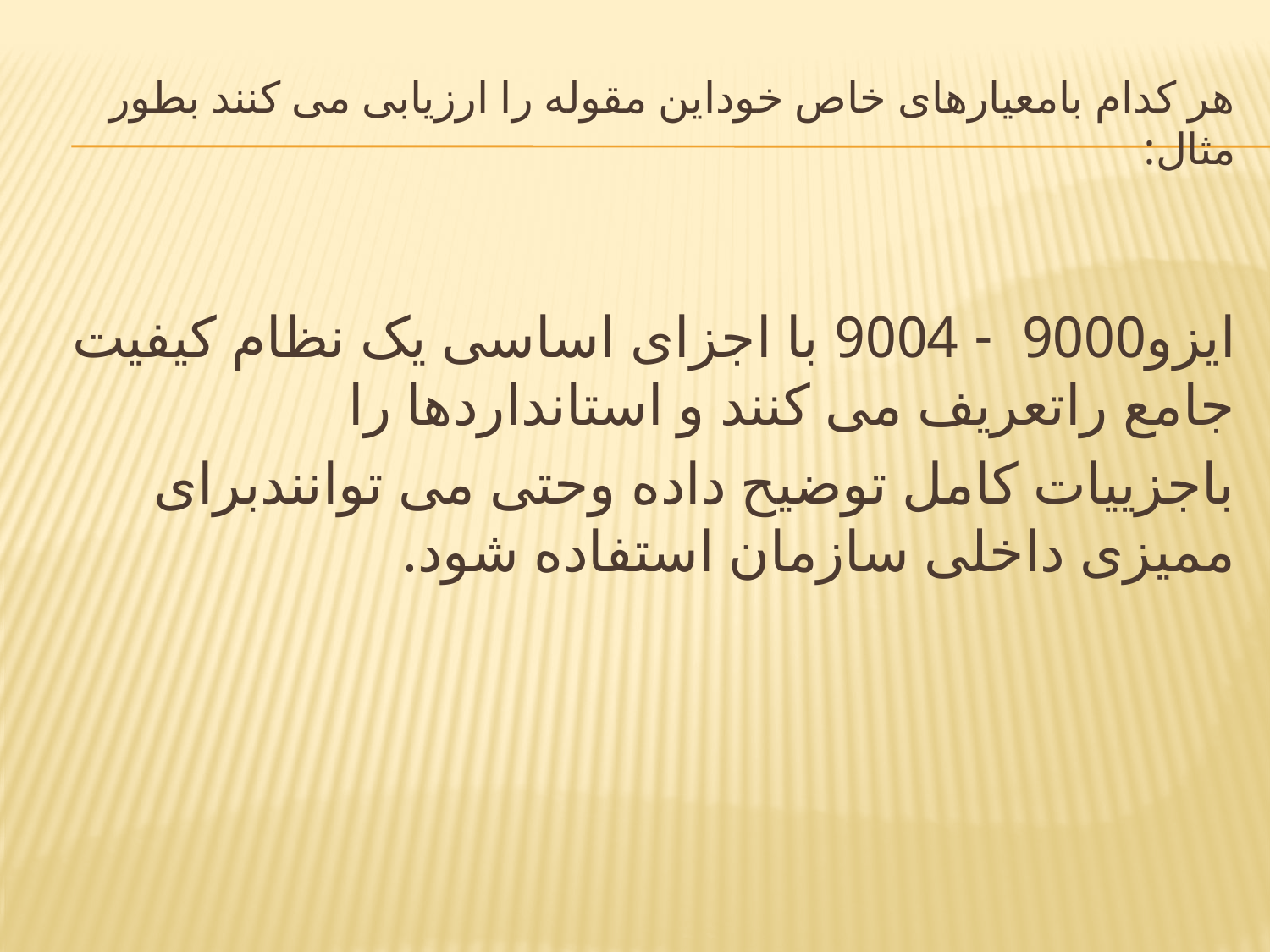

# هر کدام بامعیارهای خاص خوداین مقوله را ارزیابی می کنند بطور مثال:

ایزو9000  - 9004 با اجزای اساسی یک نظام کیفیت جامع راتعریف می کنند و استانداردها را
باجزییات کامل توضیح داده وحتی می توانندبرای ممیزی داخلی سازمان استفاده شود.